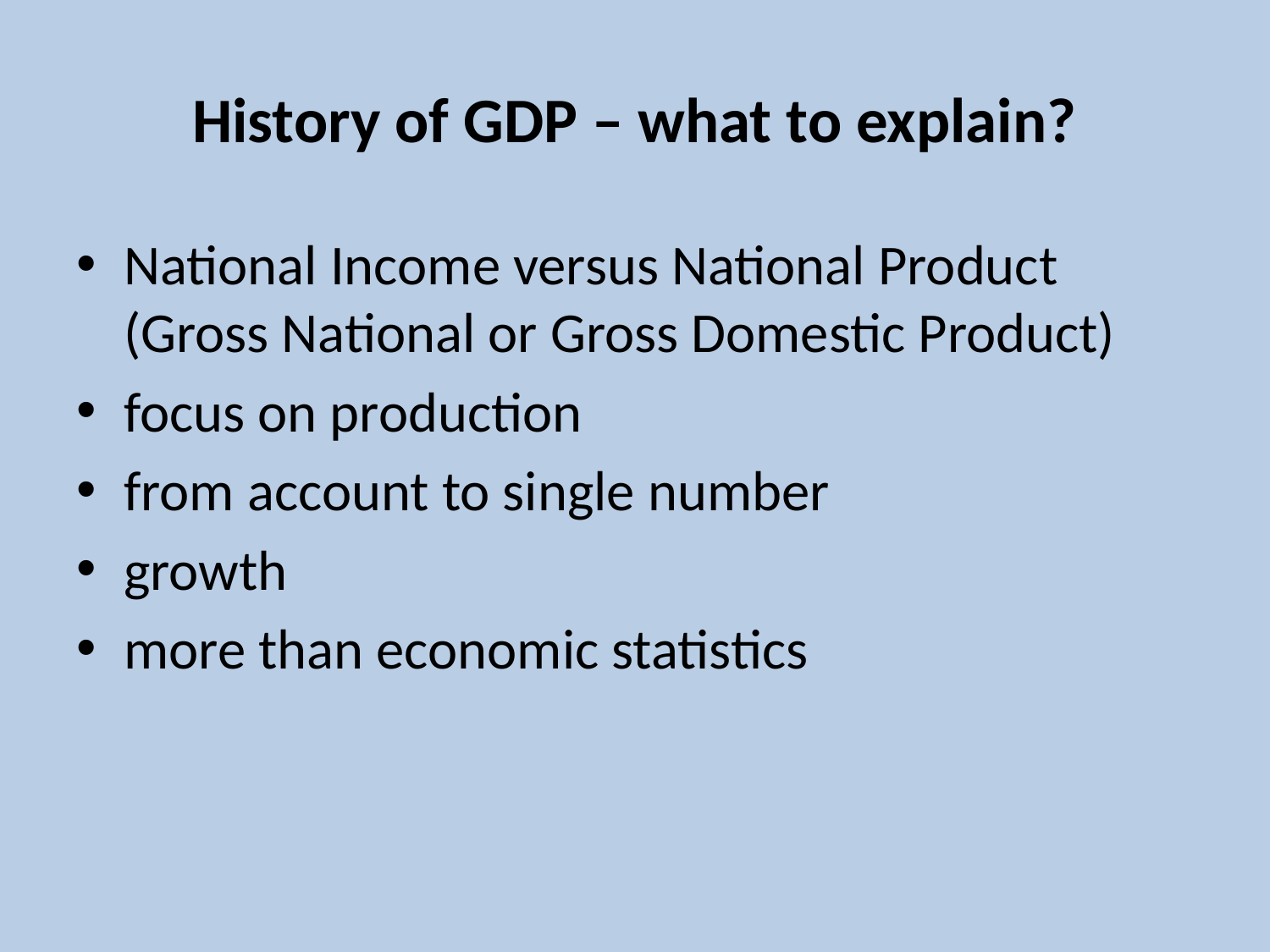

# History of GDP – what to explain?
National Income versus National Product
(Gross National or Gross Domestic Product)
focus on production
from account to single number
growth
more than economic statistics